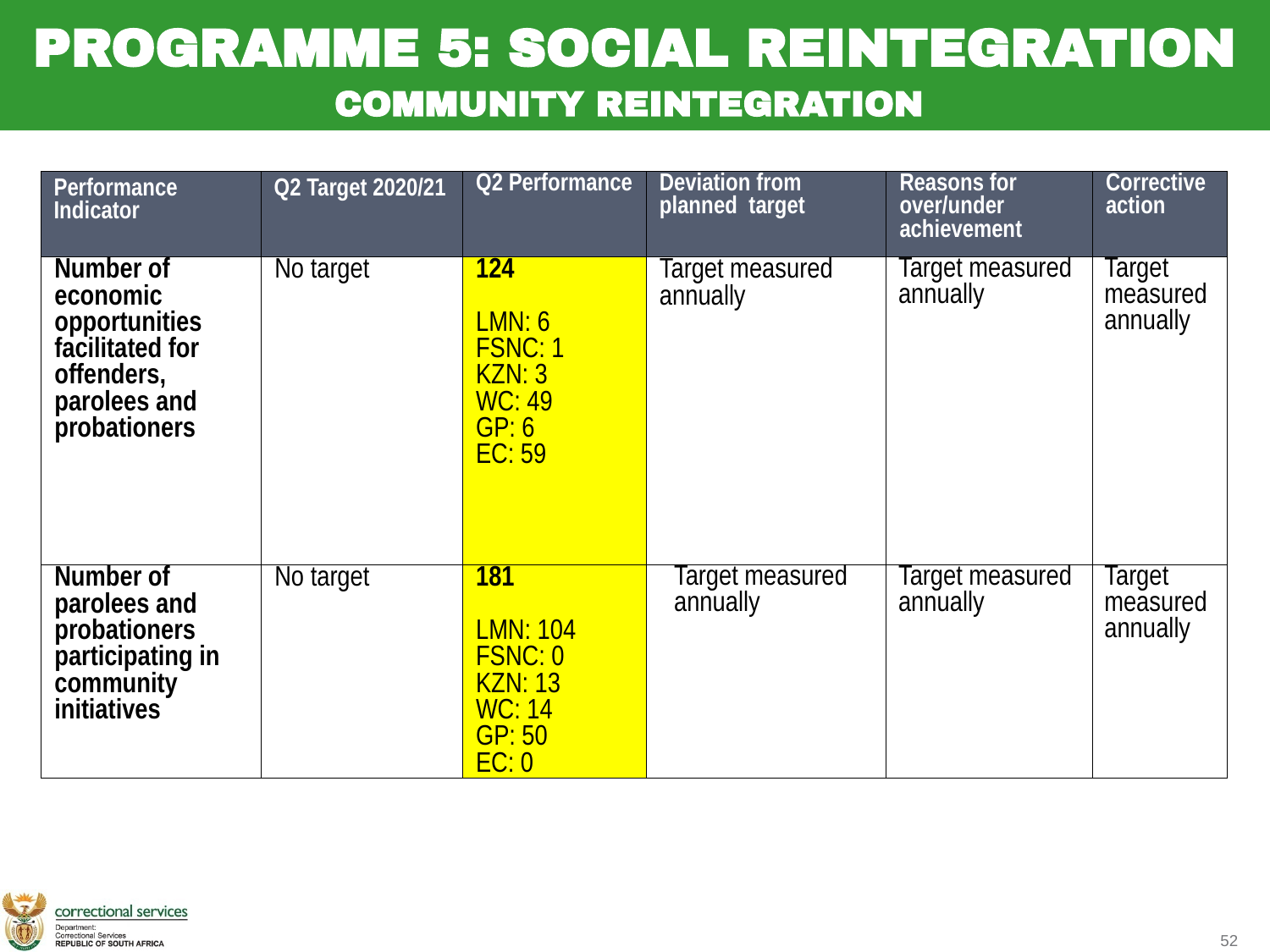

PROGRAMME 5: SOCIAL REINTEGRATION
COMMUNITY REINTEGRATION
| Performance Indicator | Q2 Target 2020/21 | Q2 Performance | Deviation from planned target | Reasons for over/under achievement | Corrective action |
| --- | --- | --- | --- | --- | --- |
| Number of economic opportunities facilitated for offenders, parolees and probationers | No target | 124 LMN: 6 FSNC: 1 KZN: 3 WC: 49 GP: 6 EC: 59 | Target measured annually | Target measured annually | Target measured annually |
| Number of parolees and probationers participating in community initiatives | No target | 181 LMN: 104 FSNC: 0 KZN: 13 WC: 14 GP: 50 EC: 0 | Target measured annually | Target measured annually | Target measured annually |